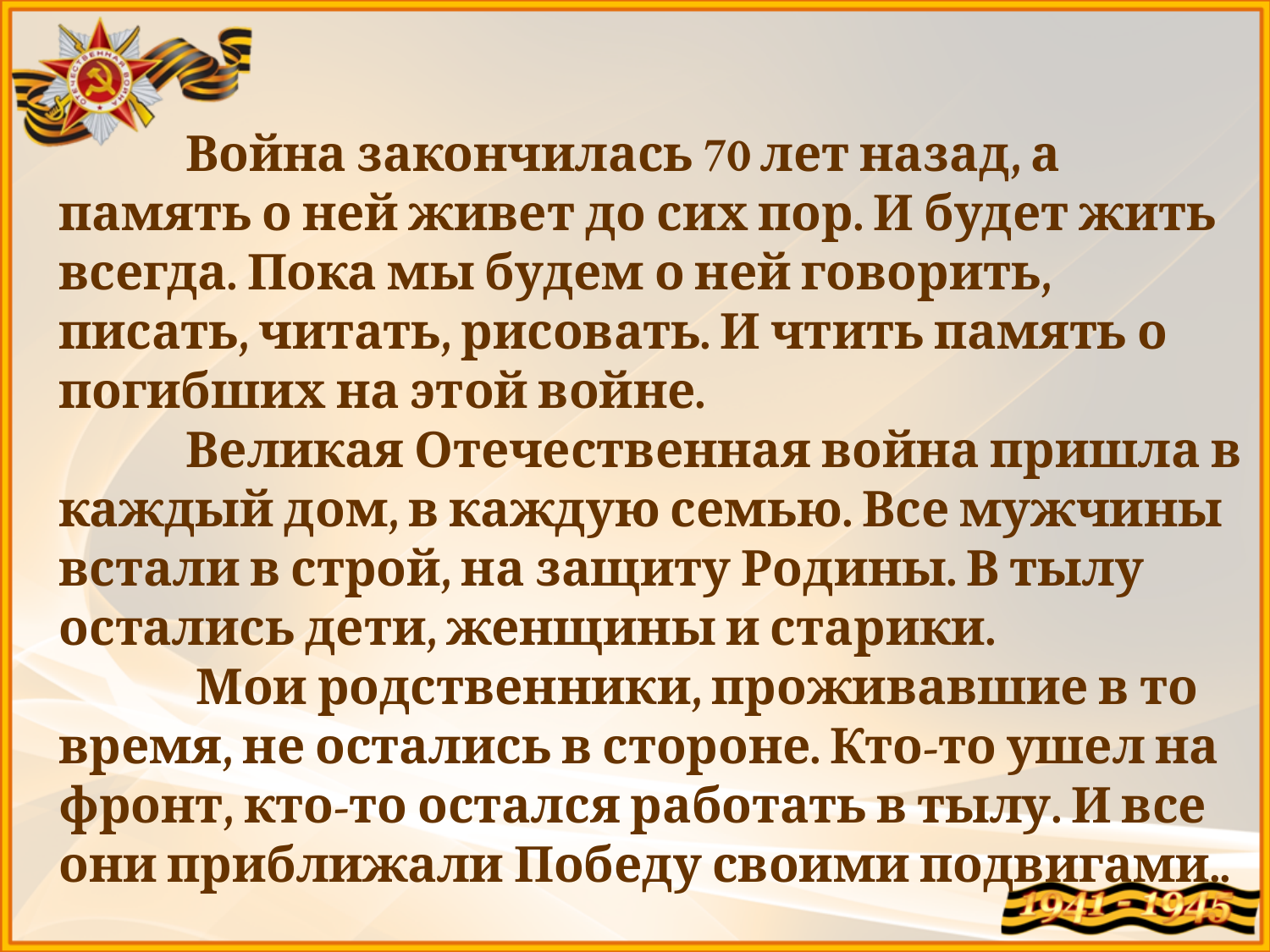

Война закончилась 70 лет назад, а память о ней живет до сих пор. И будет жить всегда. Пока мы будем о ней говорить, писать, читать, рисовать. И чтить память о погибших на этой войне.
	Великая Отечественная война пришла в каждый дом, в каждую семью. Все мужчины встали в строй, на защиту Родины. В тылу остались дети, женщины и старики.
	 Мои родственники, проживавшие в то время, не остались в стороне. Кто-то ушел на фронт, кто-то остался работать в тылу. И все они приближали Победу своими подвигами..